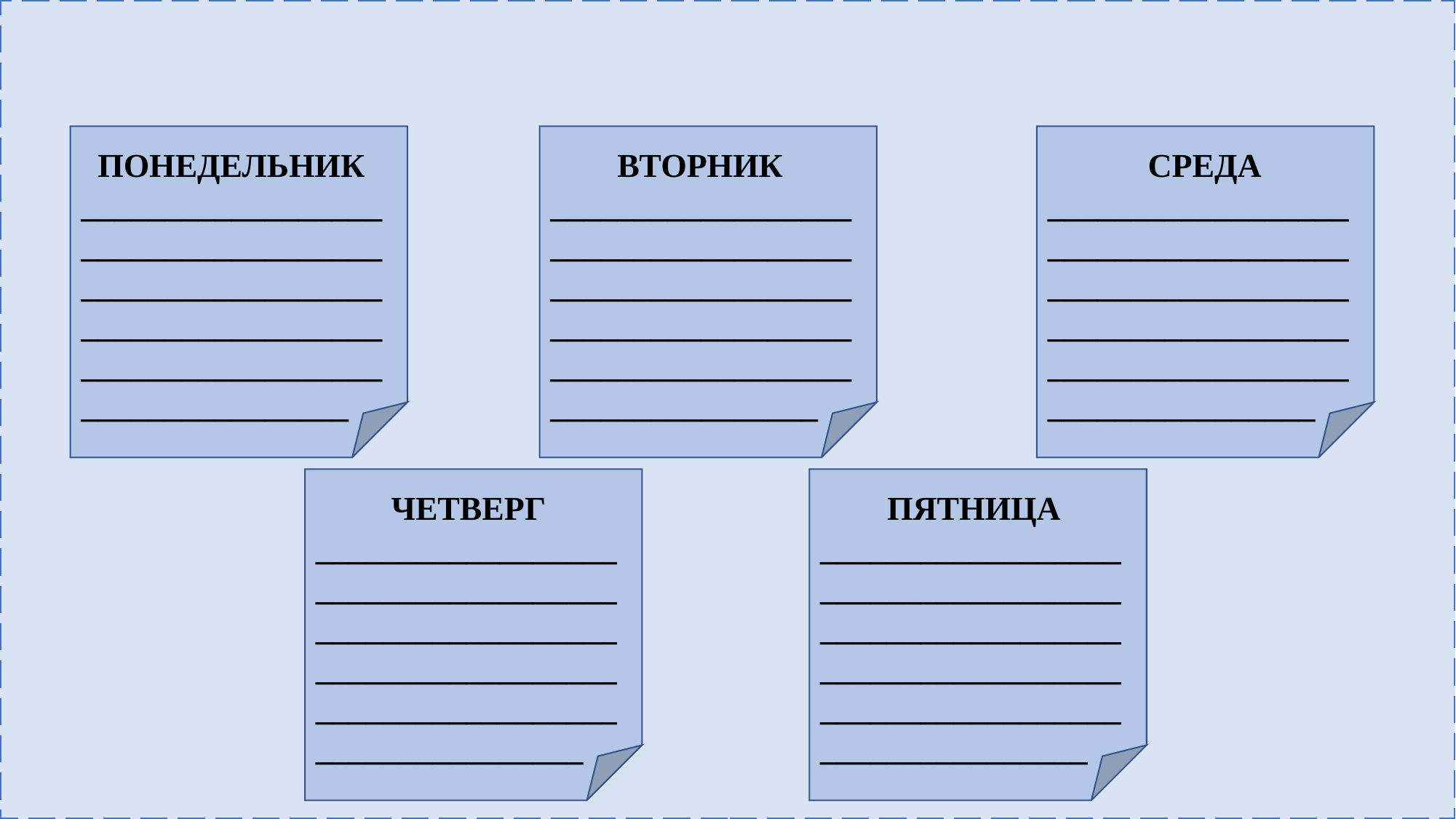

# РАСПИСАНИЕ

  ПОНЕДЕЛЬНИК
__________________
__________________
__________________
__________________
__________________
________________

        ВТОРНИК
__________________
__________________
__________________
__________________
__________________
________________

            СРЕДА
__________________
__________________
__________________
__________________
__________________
________________

         ЧЕТВЕРГ
__________________
__________________
__________________
__________________
__________________
________________

        ПЯТНИЦА
__________________
__________________
__________________
__________________
__________________
________________